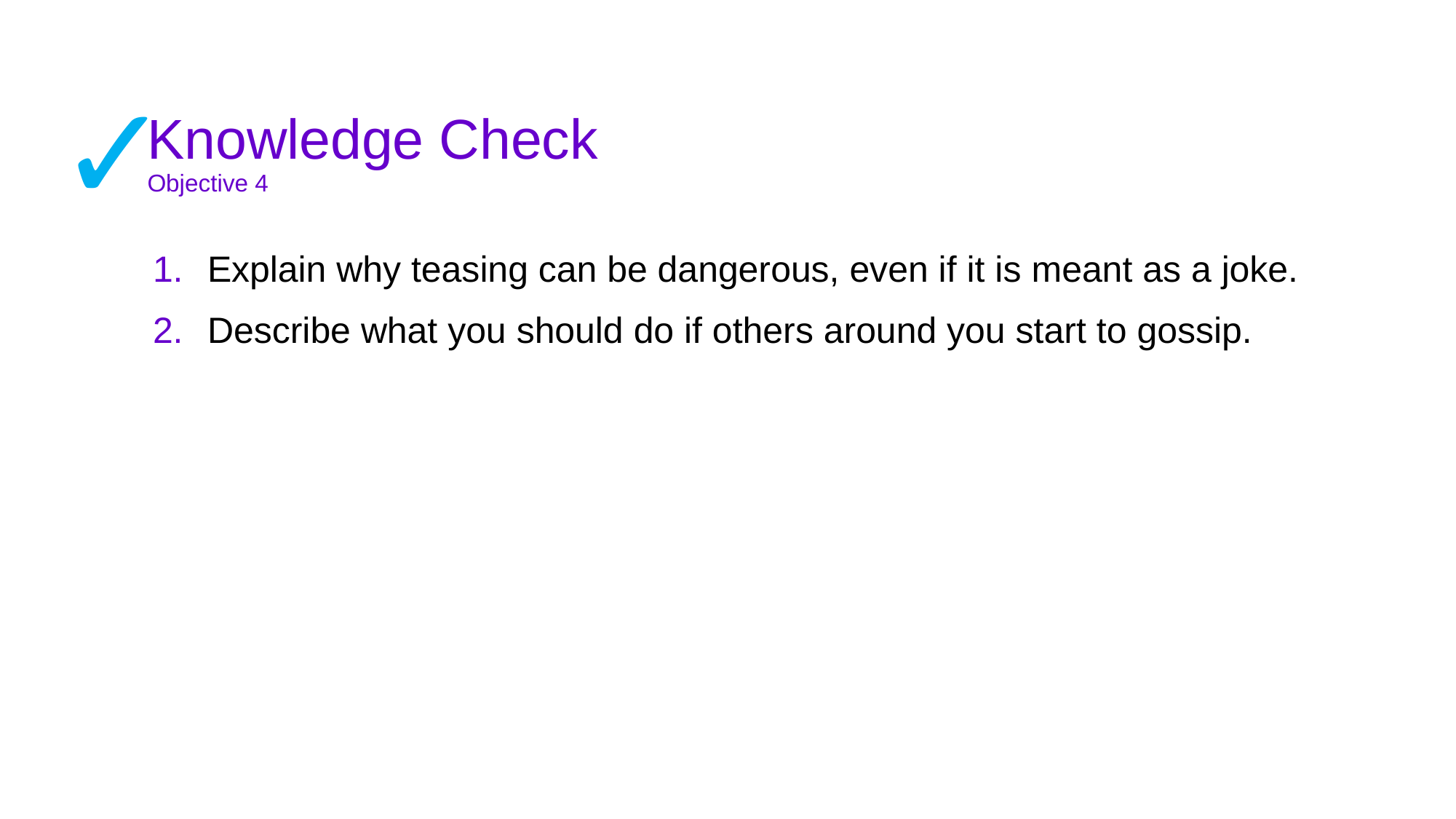

✓
# Knowledge Check Objective 4
Explain why teasing can be dangerous, even if it is meant as a joke.
Describe what you should do if others around you start to gossip.